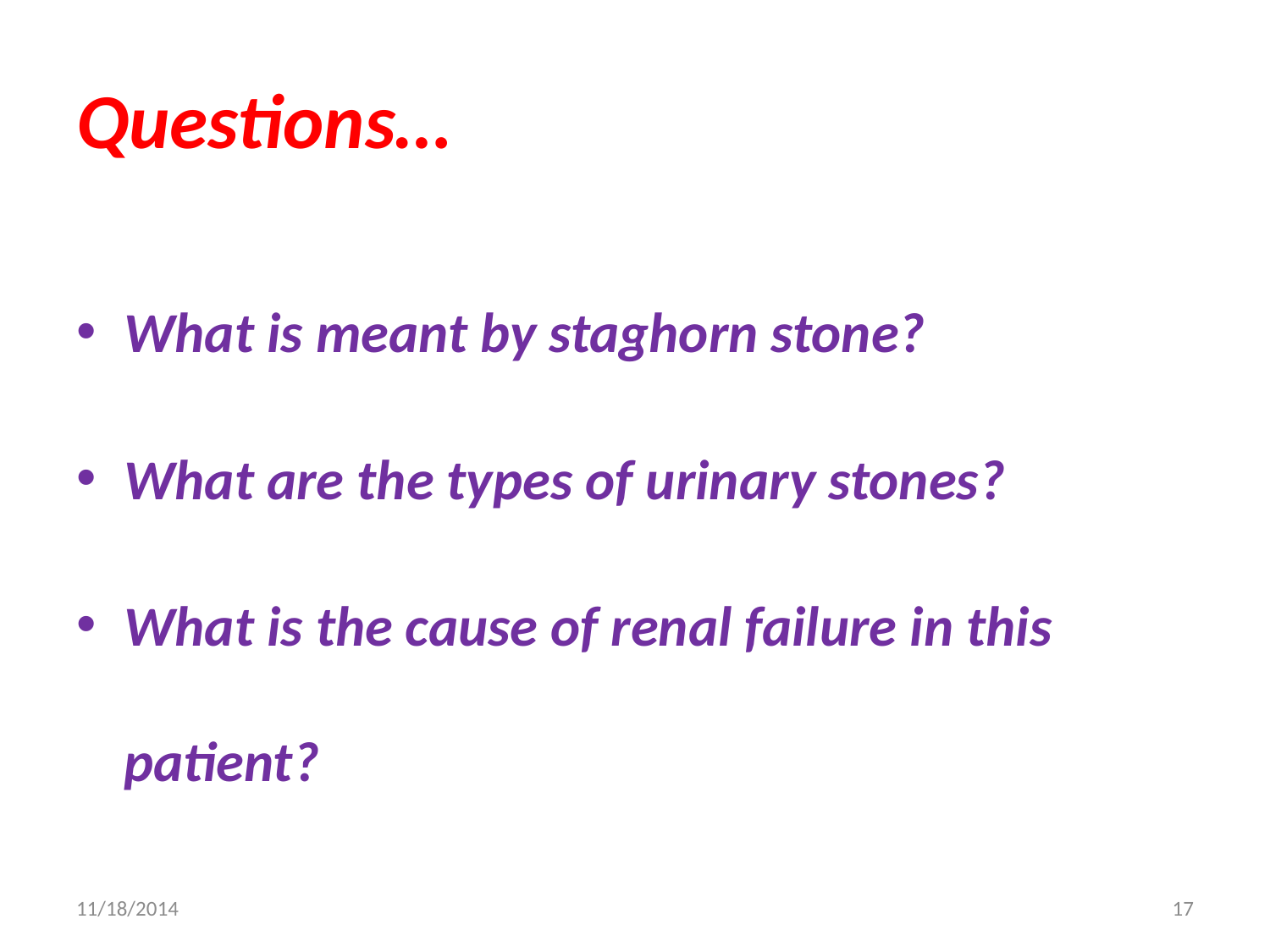

# Questions…
What is meant by staghorn stone?
What are the types of urinary stones?
What is the cause of renal failure in this patient?
11/18/2014
17